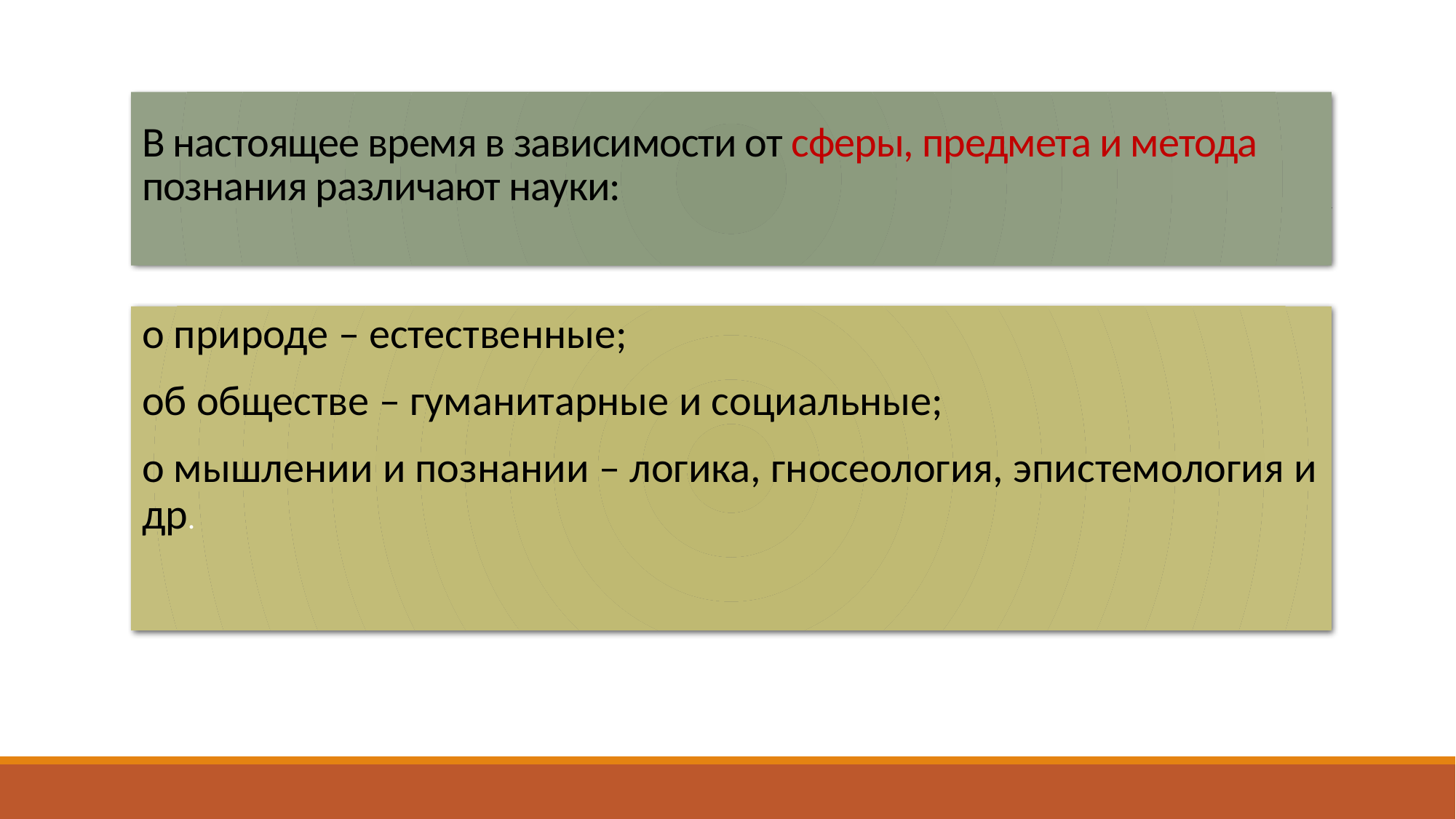

# В настоящее время в зависимости от сферы, предмета и метода познания различают науки:
о природе – естественные;
об обществе – гуманитарные и социальные;
о мышлении и познании – логика, гносеология, эпистемология и др.